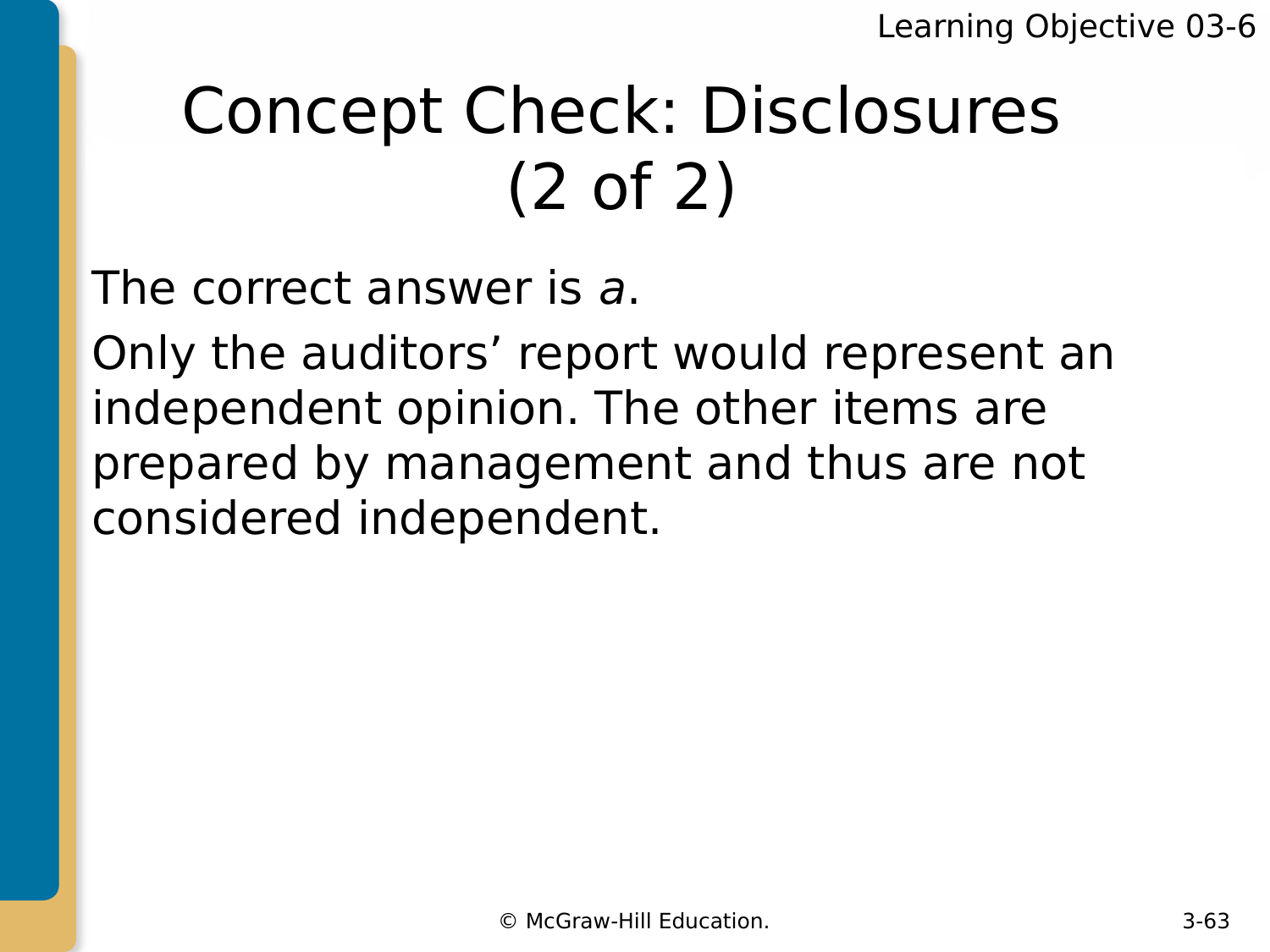

Learning Objective 03-6
# Concept Check: Disclosures (2 of 2)
The correct answer is a.
Only the auditors’ report would represent an independent opinion. The other items are prepared by management and thus are not considered independent.